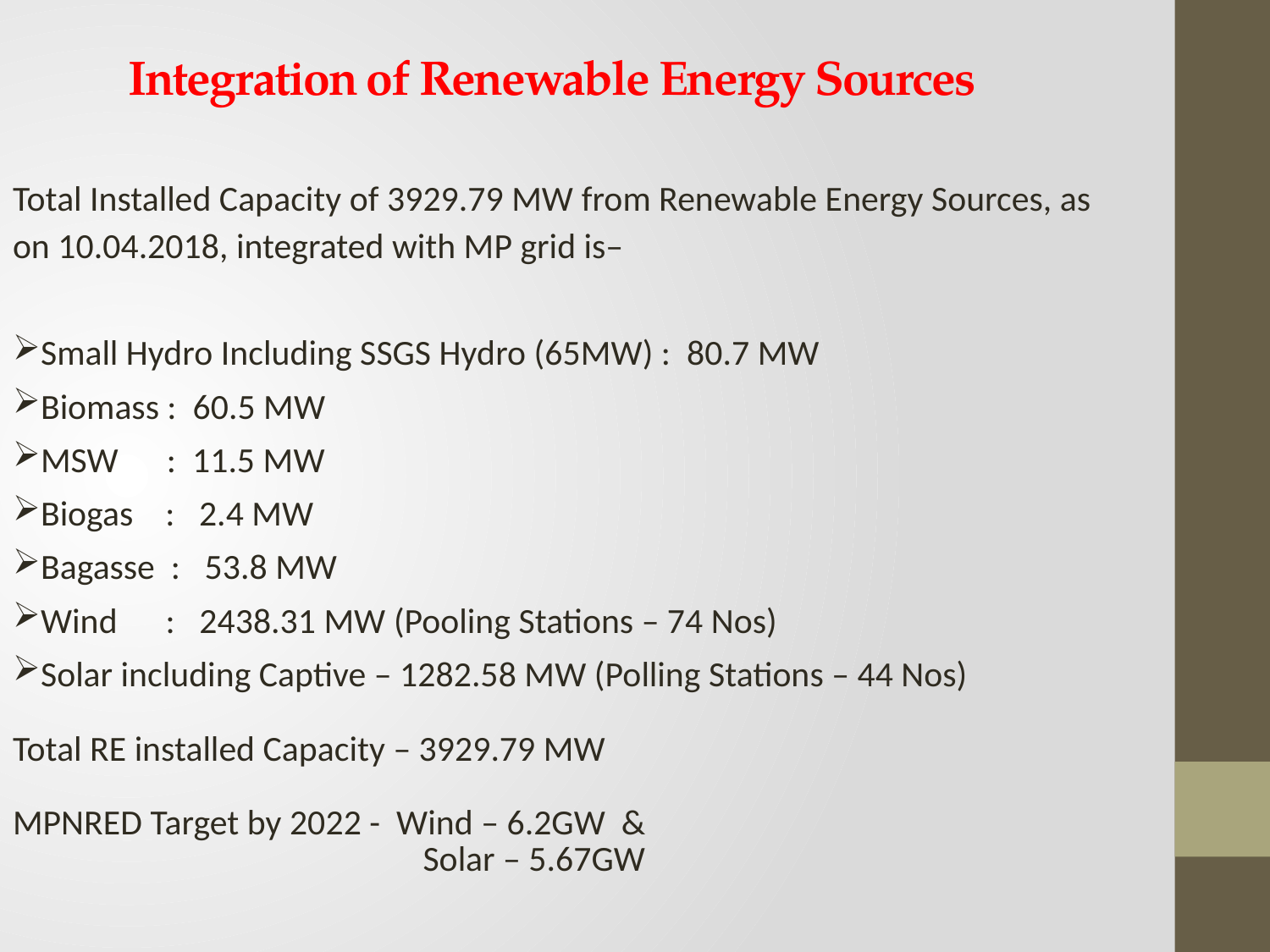

Integration of Renewable Energy Sources

Total Installed Capacity of 3929.79 MW from Renewable Energy Sources, as on 10.04.2018, integrated with MP grid is–

Small Hydro Including SSGS Hydro (65MW) :  80.7 MW
Biomass :  60.5 MW
MSW      :  11.5 MW
Biogas    :   2.4 MW
Bagasse  :   53.8 MW
Wind      :   2438.31 MW (Pooling Stations – 74 Nos)
Solar including Captive – 1282.58 MW (Polling Stations – 44 Nos)

Total RE installed Capacity – 3929.79 MW

MPNRED Target by 2022 -  Wind – 6.2GW  &
                                                   Solar – 5.67GW